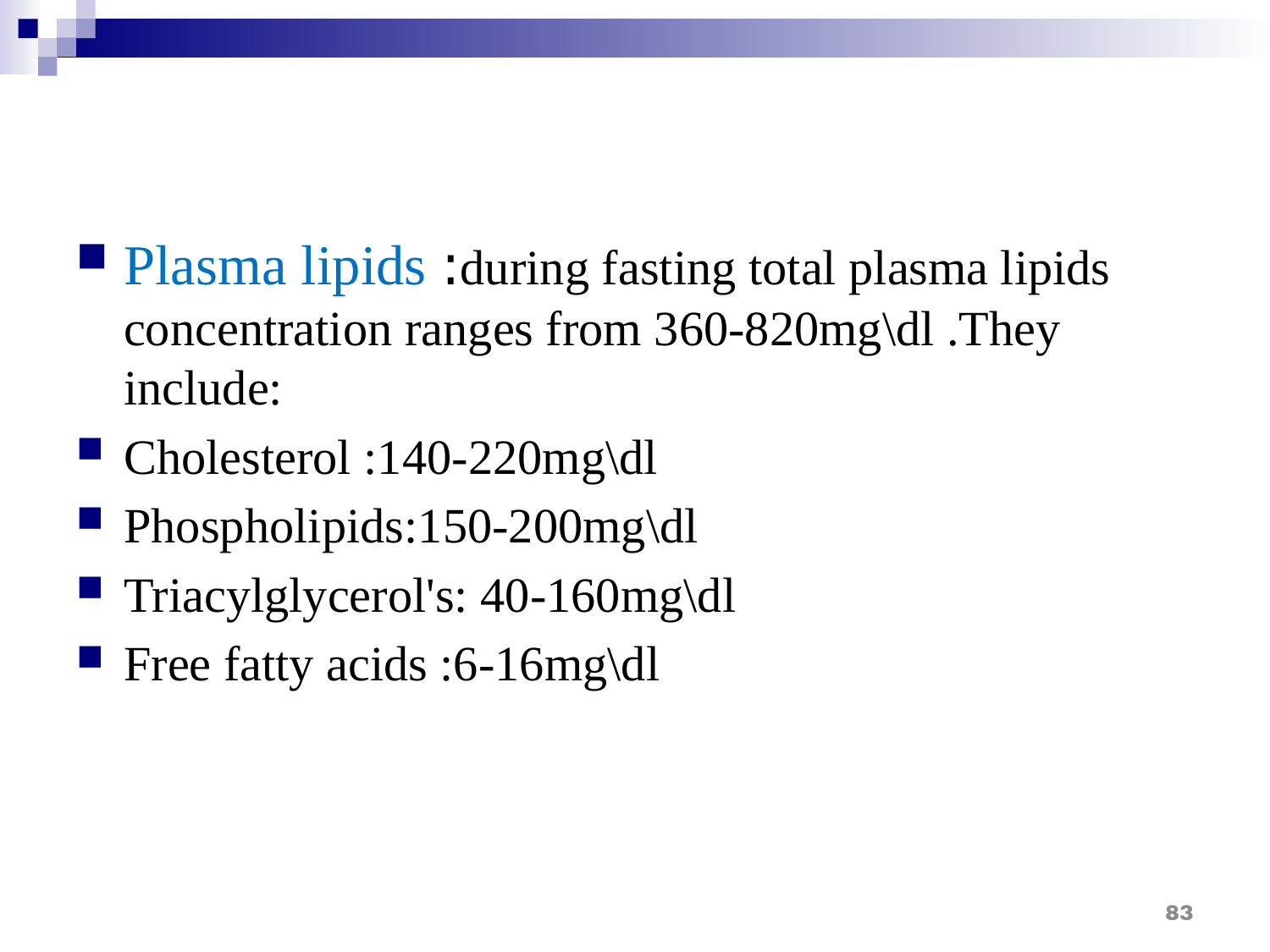

#
Plasma lipids :during fasting total plasma lipids concentration ranges from 360-820mg\dl .They include:
Cholesterol :140-220mg\dl
Phospholipids:150-200mg\dl
Triacylglycerol's: 40-160mg\dl
Free fatty acids :6-16mg\dl

83